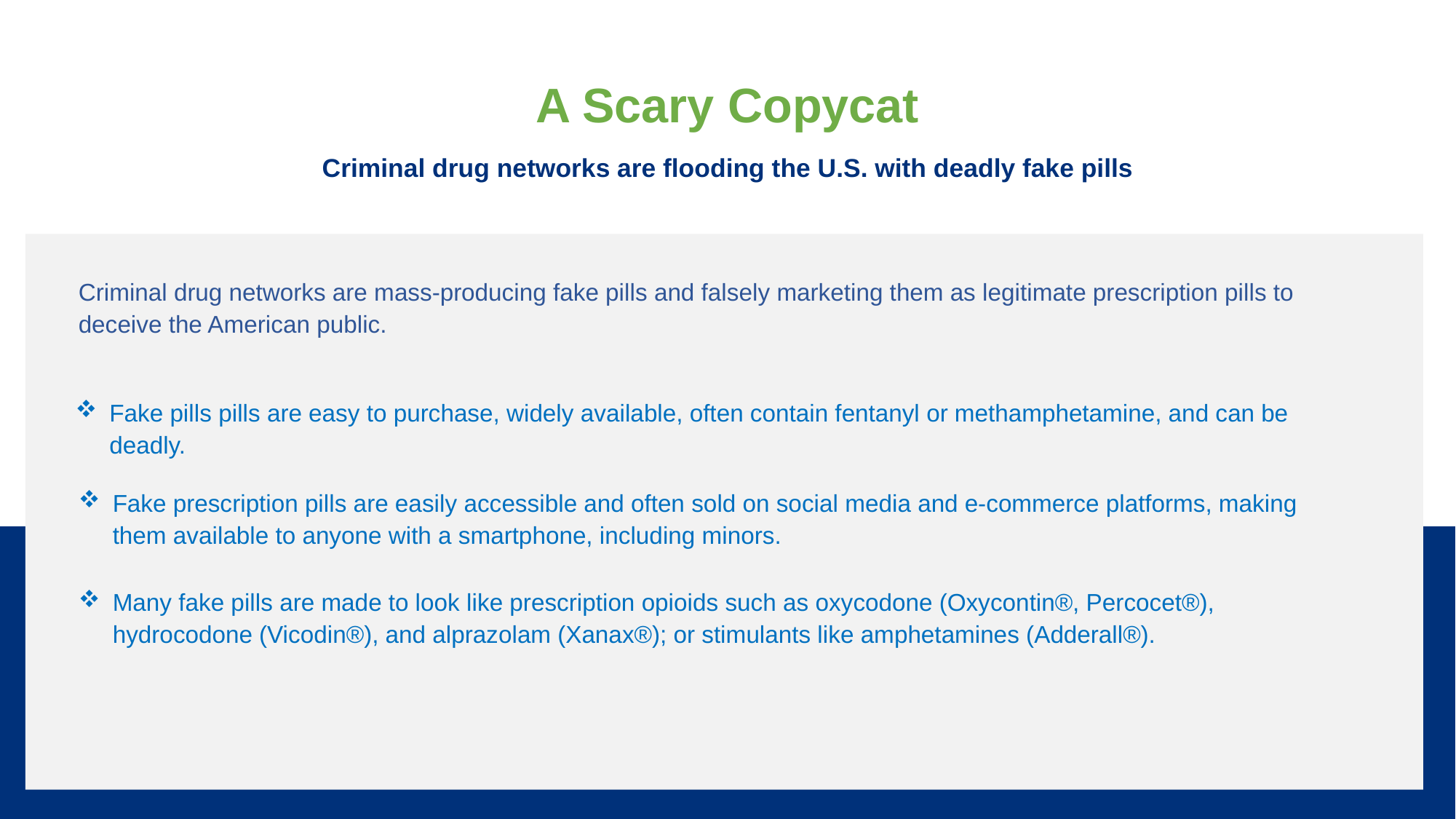

A Scary Copycat
Criminal drug networks are flooding the U.S. with deadly fake pills

Criminal drug networks are mass-producing fake pills and falsely marketing them as legitimate prescription pills to deceive the American public.
Fake pills pills are easy to purchase, widely available, often contain fentanyl or methamphetamine, and can be deadly.
Fake prescription pills are easily accessible and often sold on social media and e-commerce platforms, making them available to anyone with a smartphone, including minors.

Many fake pills are made to look like prescription opioids such as oxycodone (Oxycontin®, Percocet®), hydrocodone (Vicodin®), and alprazolam (Xanax®); or stimulants like amphetamines (Adderall®).